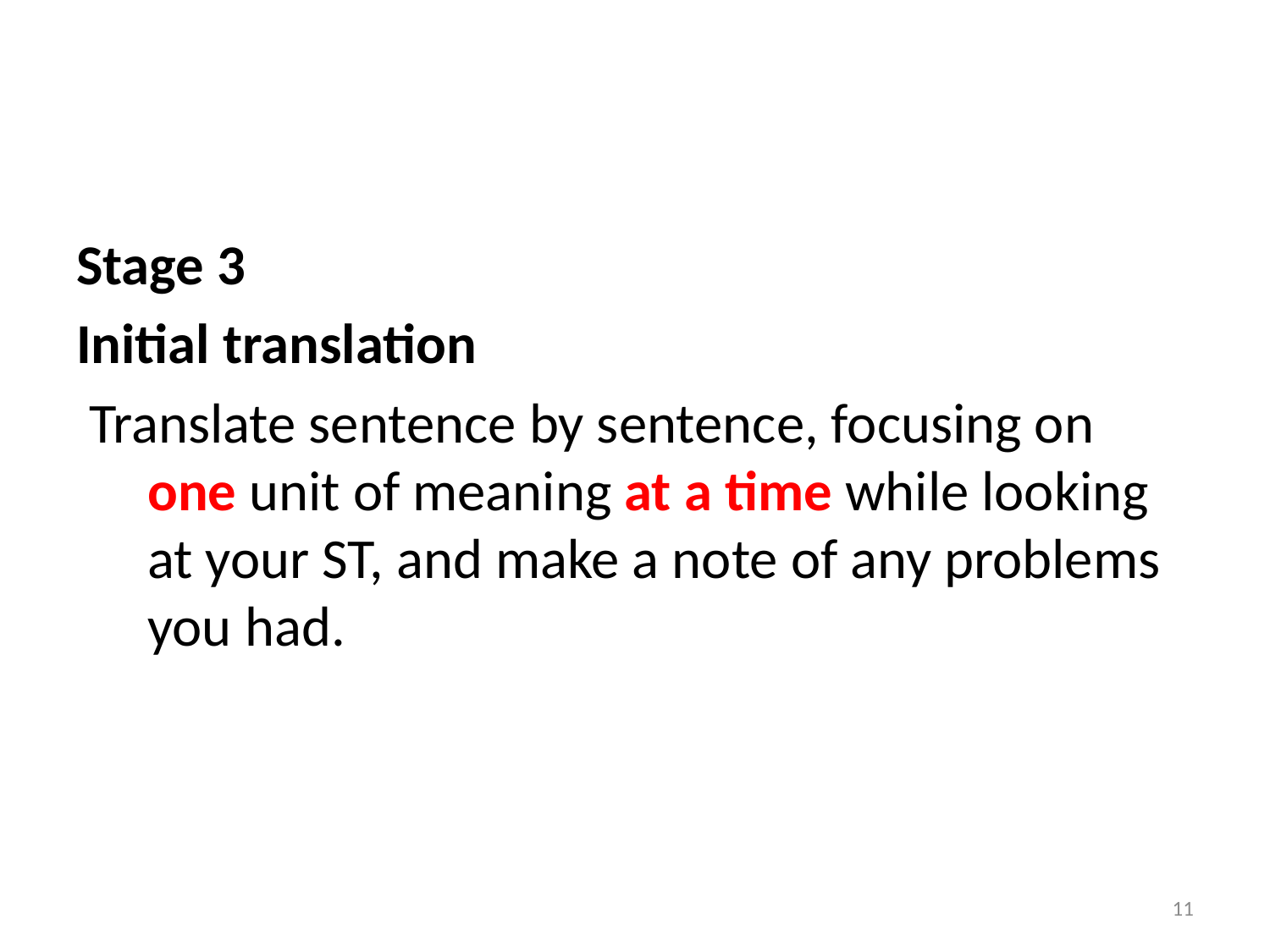

Stage 3
Initial translation
 Translate sentence by sentence, focusing on one unit of meaning at a time while looking at your ST, and make a note of any problems you had.

11